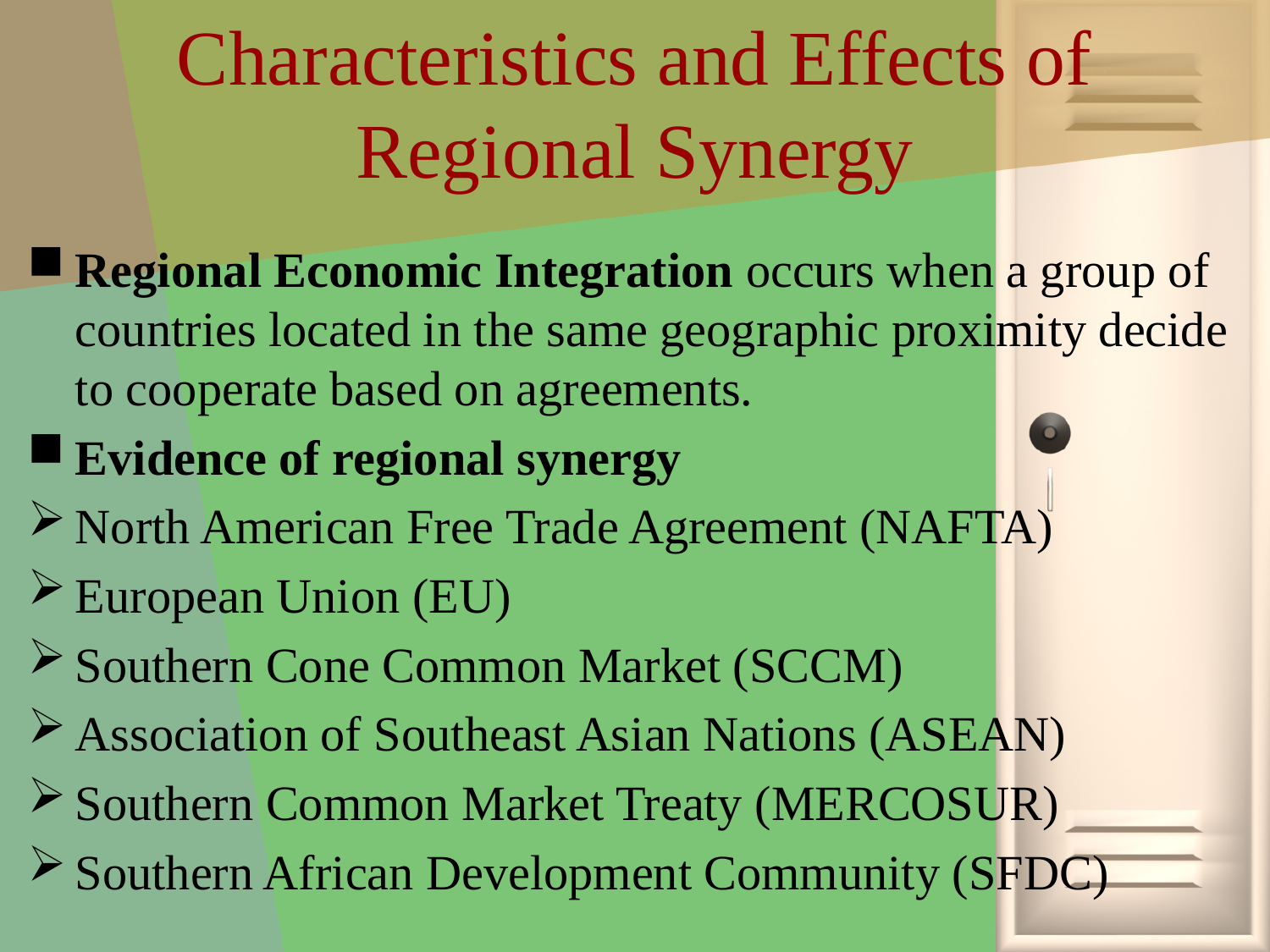

# Characteristics and Effects of Regional Synergy
Regional Economic Integration occurs when a group of countries located in the same geographic proximity decide to cooperate based on agreements.
Evidence of regional synergy
North American Free Trade Agreement (NAFTA)
European Union (EU)
Southern Cone Common Market (SCCM)
Association of Southeast Asian Nations (ASEAN)
Southern Common Market Treaty (MERCOSUR)
Southern African Development Community (SFDC)